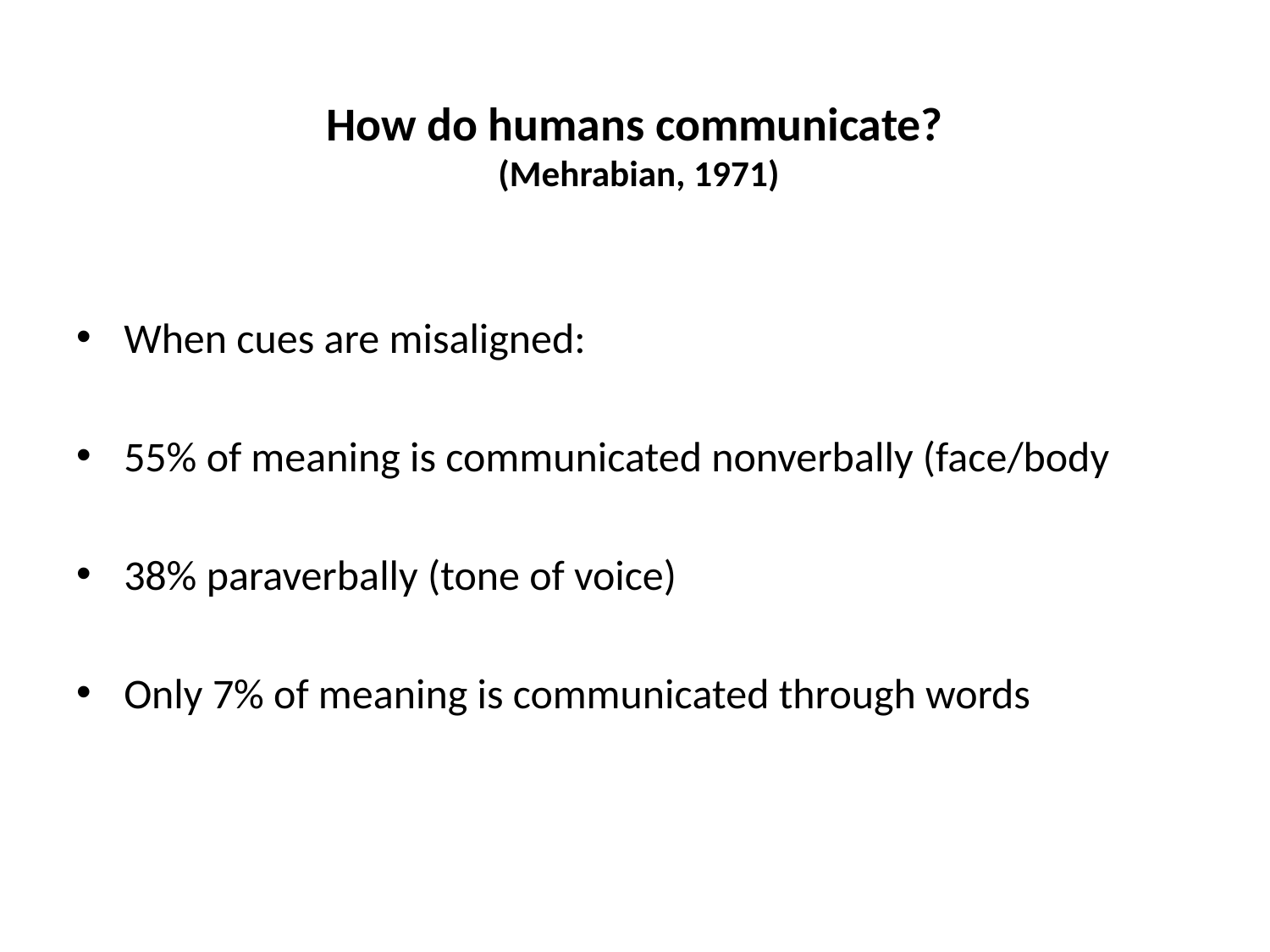

# How do humans communicate? (Mehrabian, 1971)
When cues are misaligned:

55% of meaning is communicated nonverbally (face/body

38% paraverbally (tone of voice)

Only 7% of meaning is communicated through words